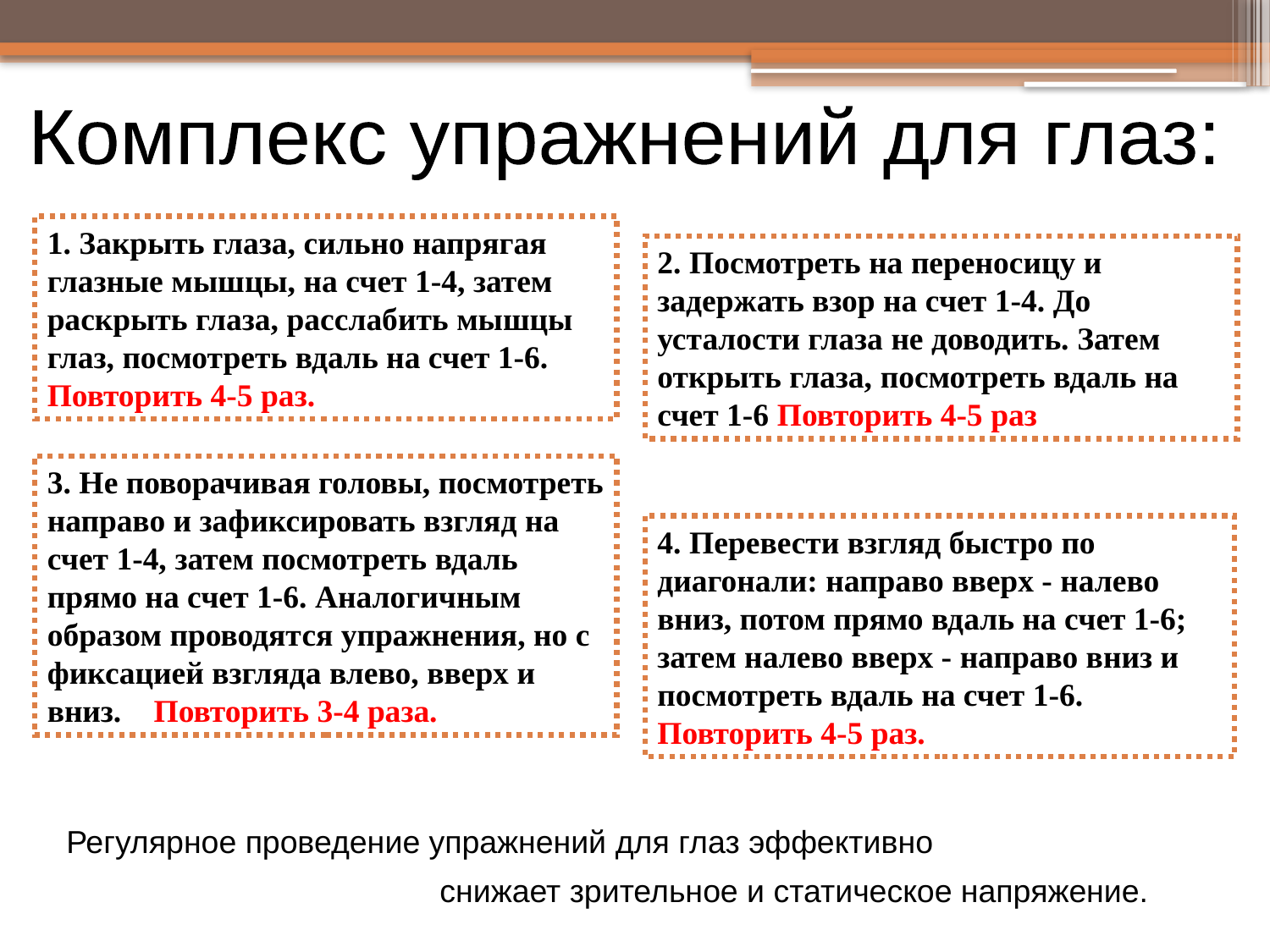

Комплекс упражнений для глаз:
1. Закрыть глаза, сильно напрягая глазные мышцы, на счет 1-4, затем  раскрыть глаза, расслабить мышцы глаз, посмотреть вдаль на счет 1-6.   Повторить 4-5 раз.
2. Посмотреть на переносицу и задержать взор на счет 1-4. До усталости глаза не доводить. Затем открыть глаза, посмотреть вдаль на счет 1-6 Повторить 4-5 раз
3. Не поворачивая головы, посмотреть направо и зафиксировать взгляд на счет 1-4, затем посмотреть вдаль прямо на счет 1-6. Аналогичным образом проводятся упражнения, но с фиксацией взгляда влево, вверх и вниз.    Повторить 3-4 раза.
4. Перевести взгляд быстро по диагонали: направо вверх - налево вниз, потом прямо вдаль на счет 1-6;  затем налево вверх - направо вниз и посмотреть вдаль на счет 1-6.    Повторить 4-5 раз.
 Регулярное проведение упражнений для глаз эффективно
                                           снижает зрительное и статическое напряжение.